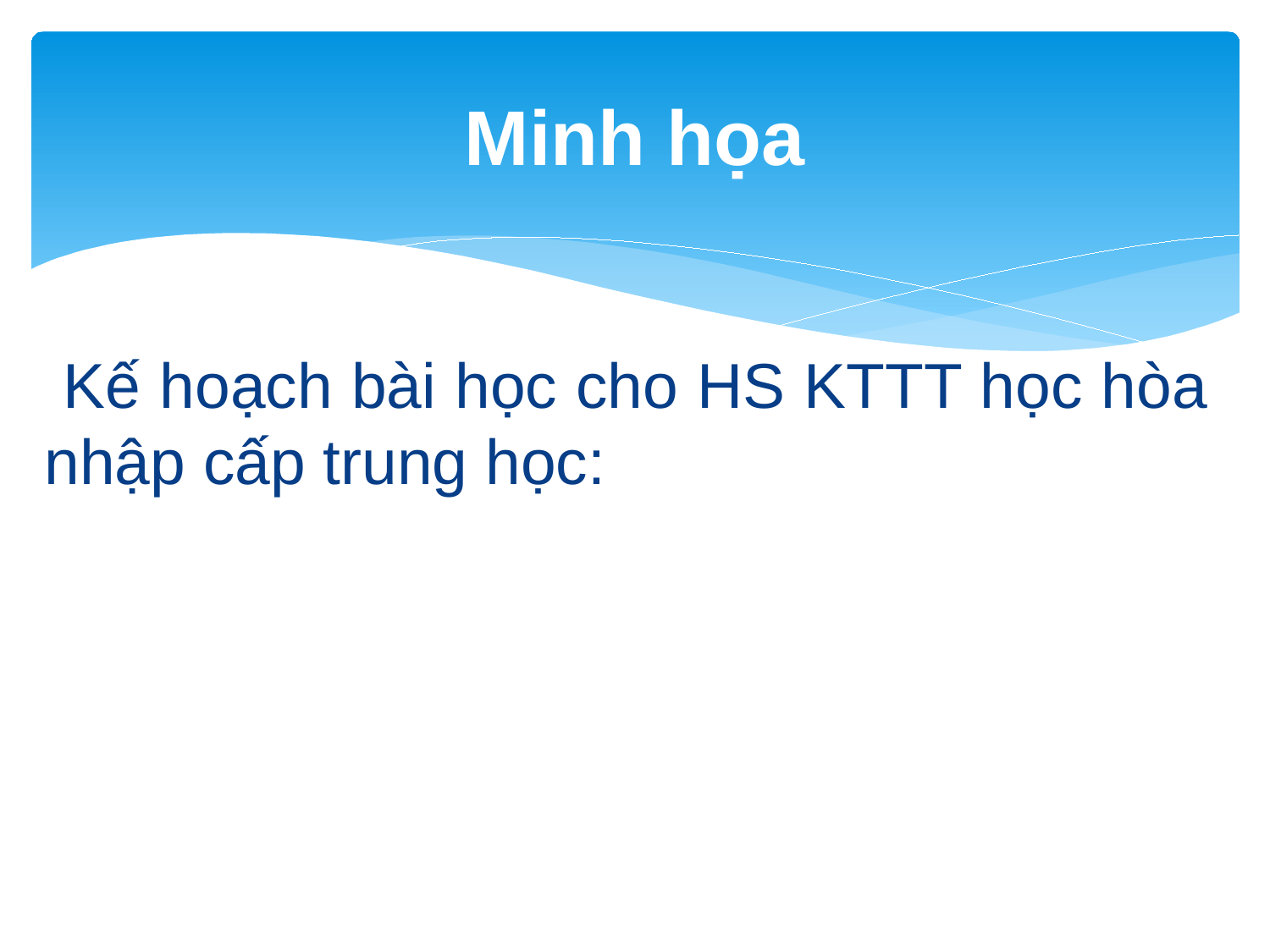

# Minh họa
 Kế hoạch bài học cho HS KTTT học hòa nhập cấp trung học: